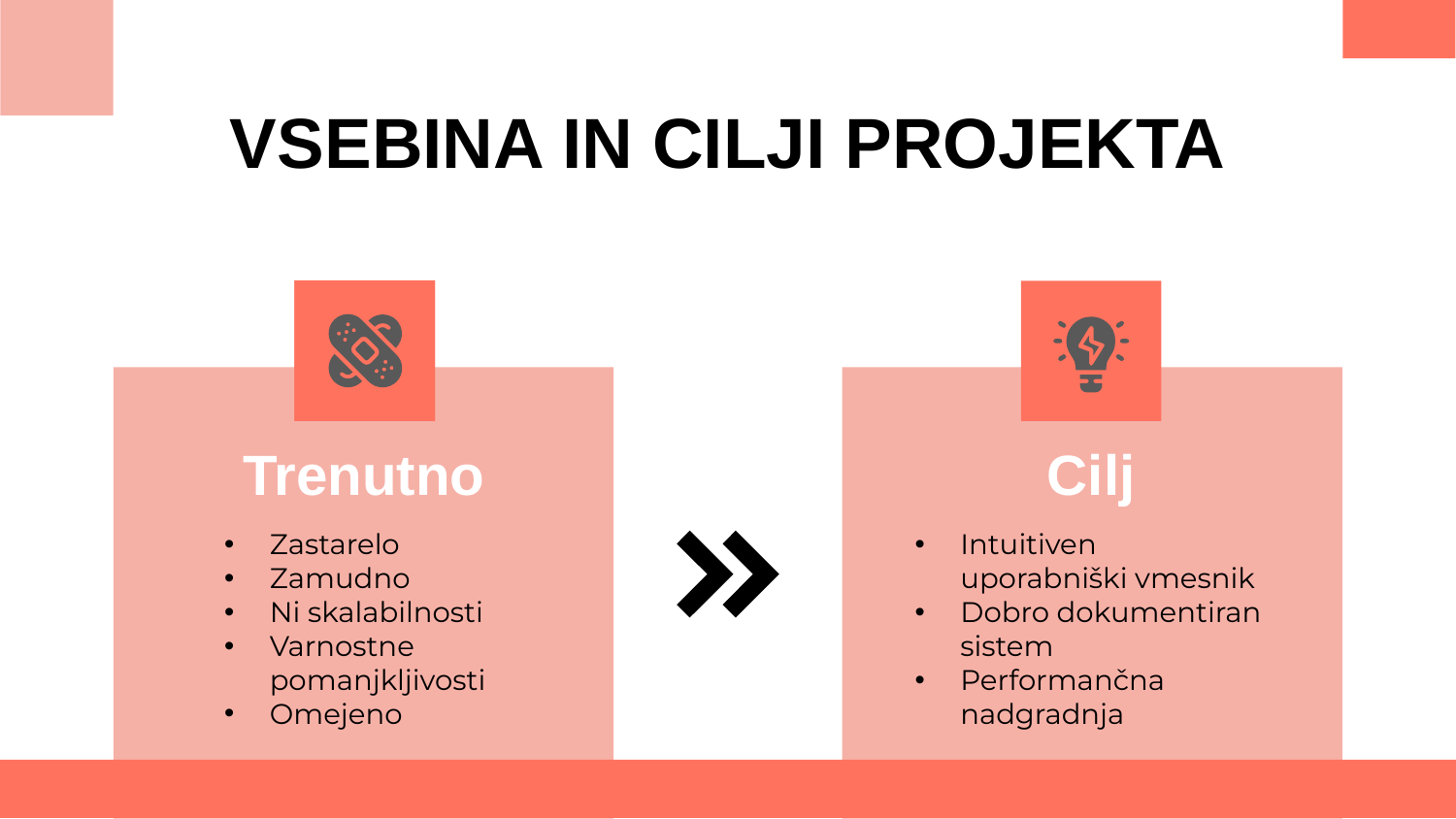

VSEBINA IN CILJI PROJEKTA

# Trenutno
Cilj
Zastarelo
Zamudno
Ni skalabilnosti
Varnostne pomanjkljivosti
Omejeno
Intuitiven uporabniški vmesnik
Dobro dokumentiran sistem
Performančna nadgradnja